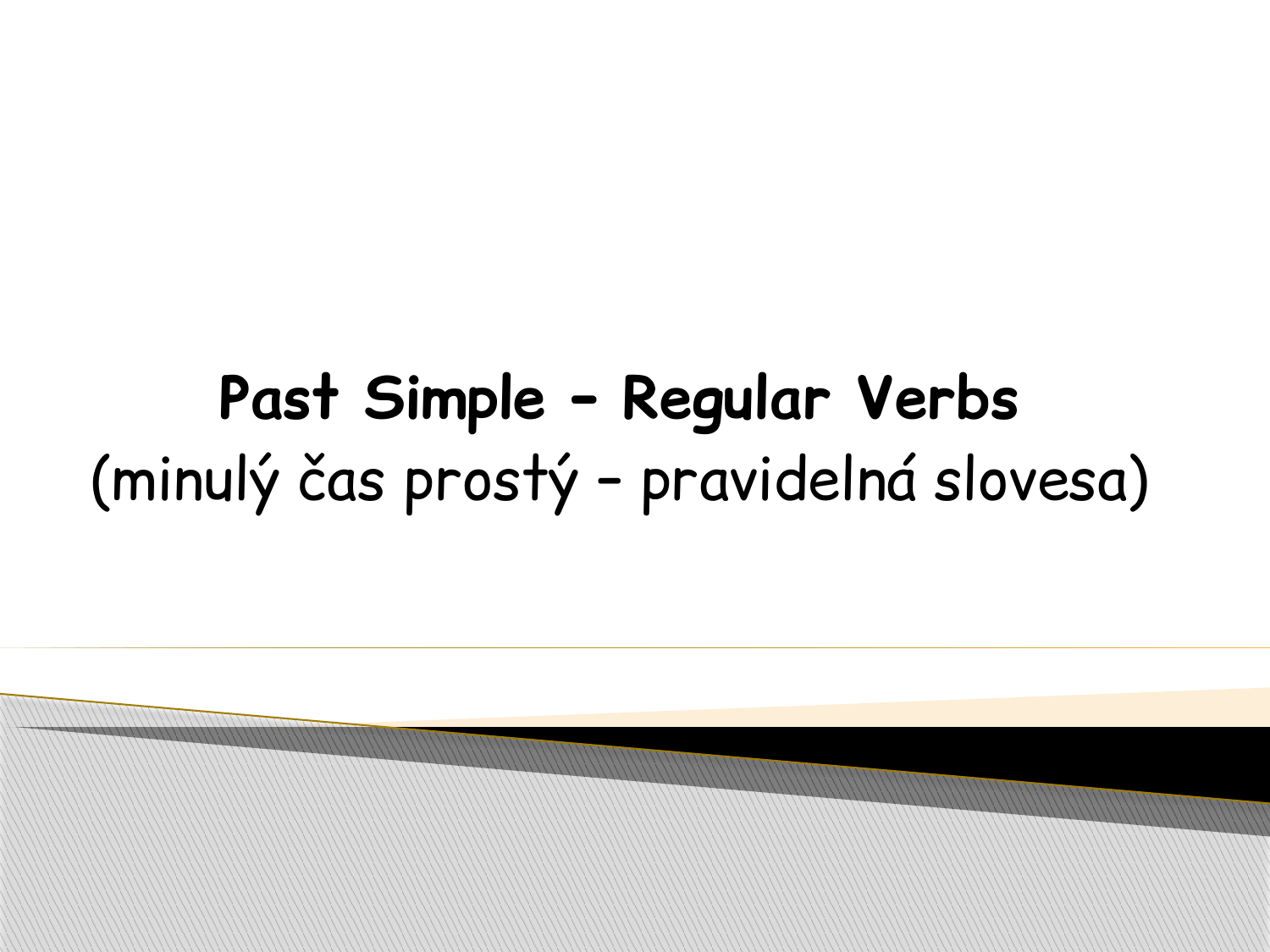

# Past Simple – Regular Verbs (minulý čas prostý – pravidelná slovesa)